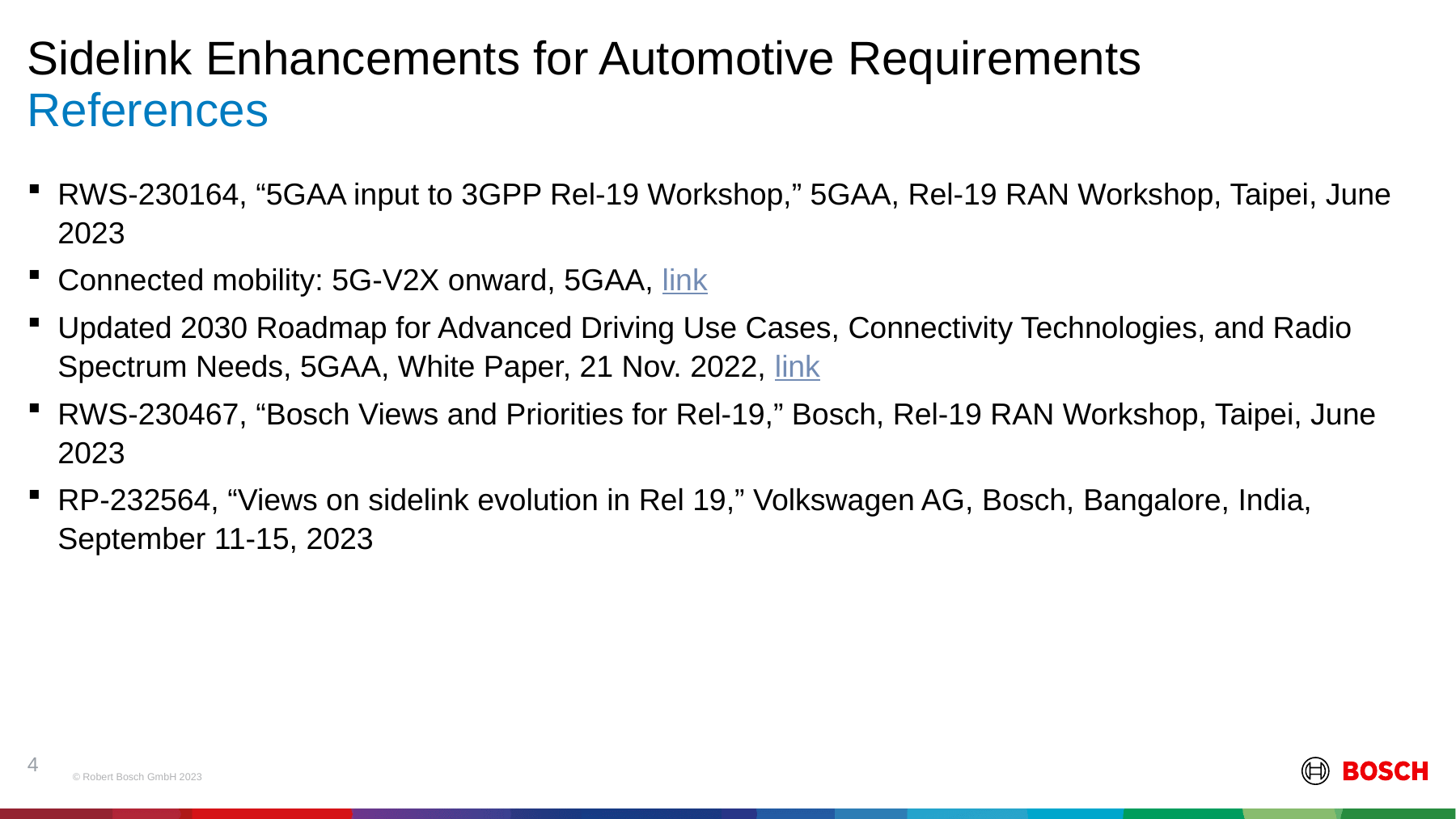

Sidelink Enhancements for Automotive Requirements
# References
RWS-230164, “5GAA input to 3GPP Rel-19 Workshop,” 5GAA, Rel-19 RAN Workshop, Taipei, June 2023
Connected mobility: 5G-V2X onward, 5GAA, link
Updated 2030 Roadmap for Advanced Driving Use Cases, Connectivity Technologies, and Radio Spectrum Needs, 5GAA, White Paper, 21 Nov. 2022, link
RWS-230467, “Bosch Views and Priorities for Rel-19,” Bosch, Rel-19 RAN Workshop, Taipei, June 2023
RP-232564, “Views on sidelink evolution in Rel 19,” Volkswagen AG, Bosch, Bangalore, India, September 11-15, 2023

4